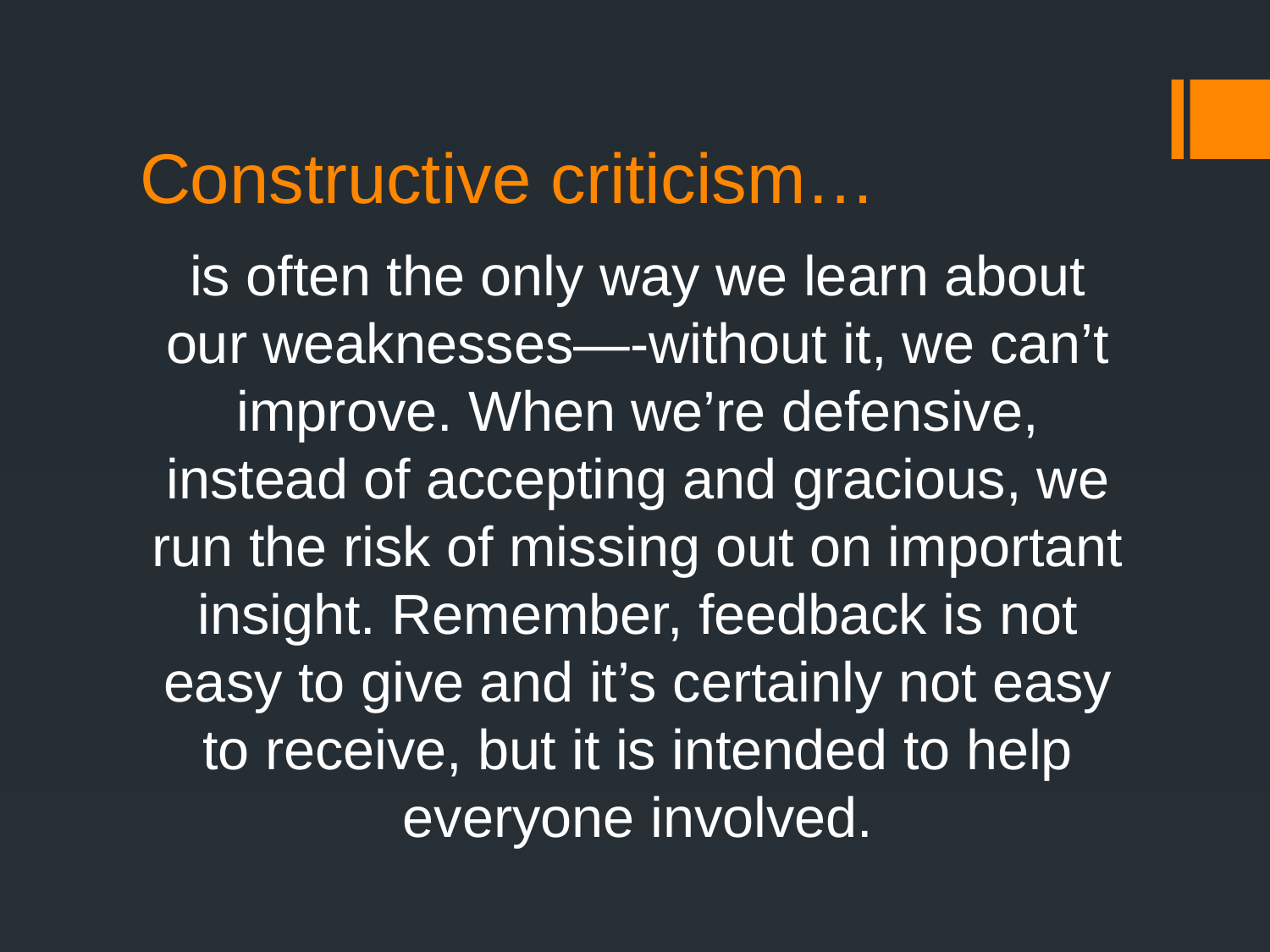

# Constructive criticism…
is often the only way we learn about our weaknesses—-without it, we can’t improve. When we’re defensive, instead of accepting and gracious, we run the risk of missing out on important insight. Remember, feedback is not easy to give and it’s certainly not easy to receive, but it is intended to help everyone involved.